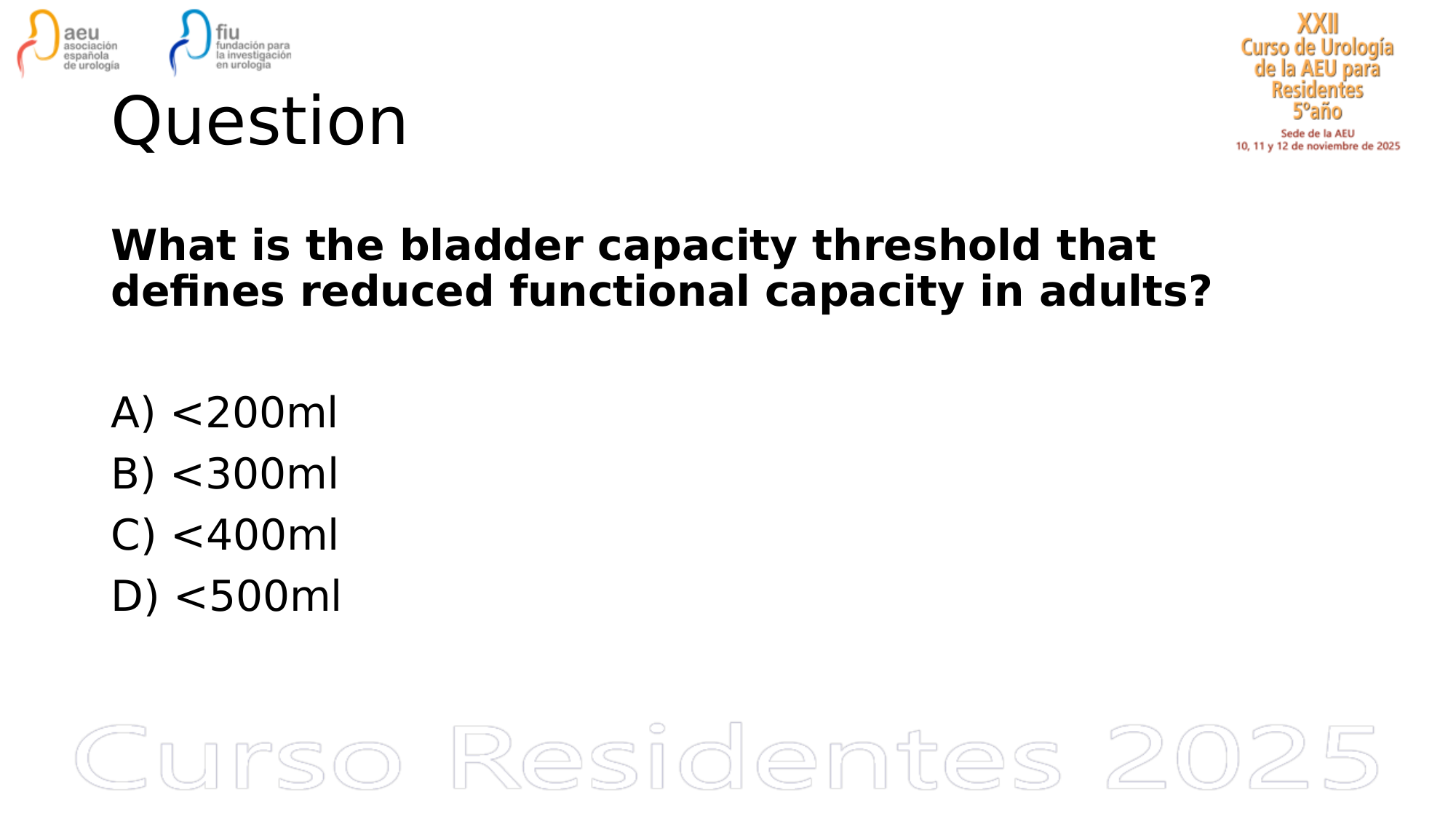

# Question
What is the bladder capacity threshold that defines reduced functional capacity in adults?

A) <200ml
B) <300ml
C) <400ml
D) <500ml